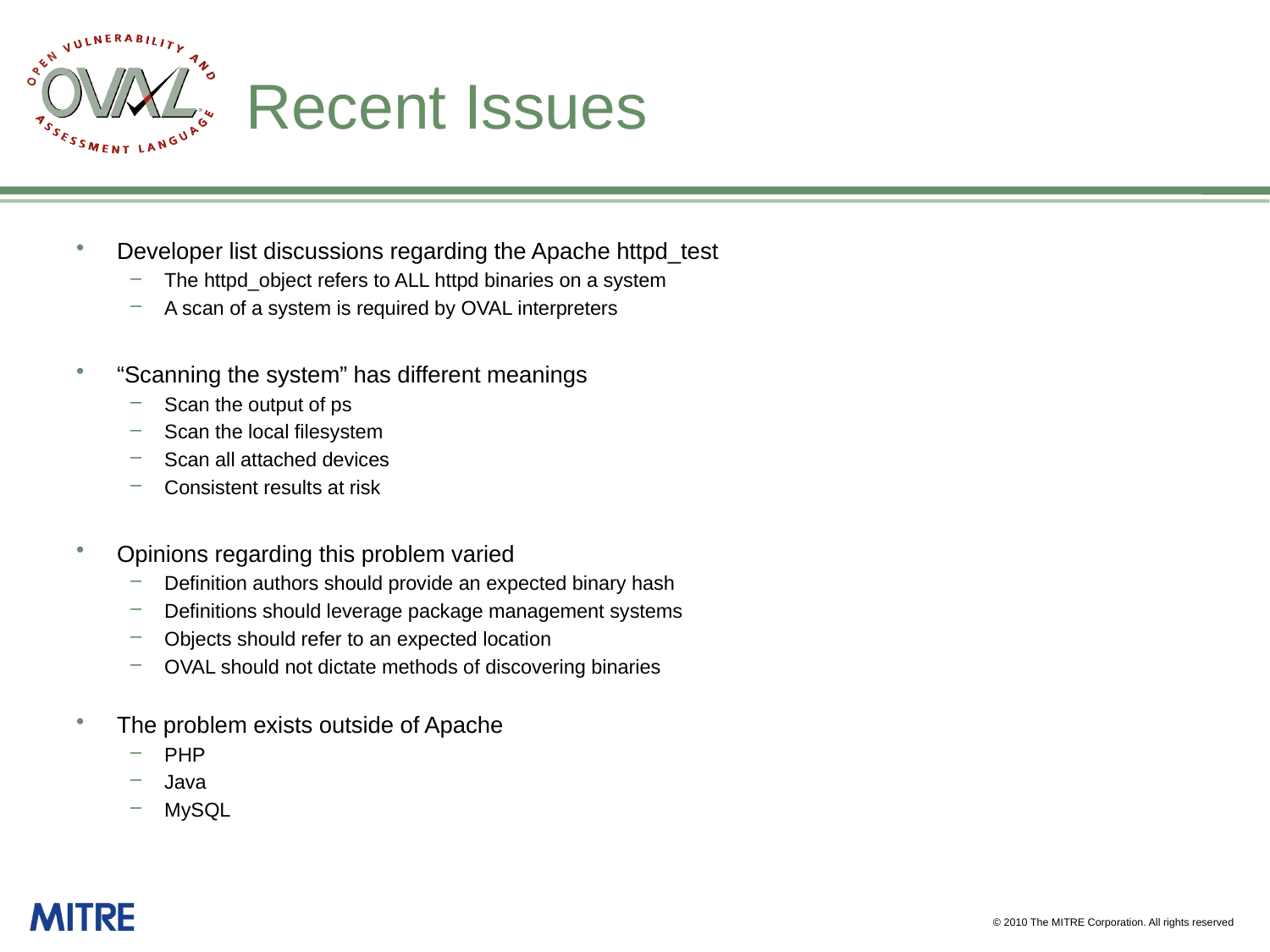

# Recent Issues
Developer list discussions regarding the Apache httpd_test
The httpd_object refers to ALL httpd binaries on a system
A scan of a system is required by OVAL interpreters

“Scanning the system” has different meanings
Scan the output of ps
Scan the local filesystem
Scan all attached devices
Consistent results at risk

Opinions regarding this problem varied
Definition authors should provide an expected binary hash
Definitions should leverage package management systems
Objects should refer to an expected location
OVAL should not dictate methods of discovering binaries

The problem exists outside of Apache
PHP
Java
MySQL